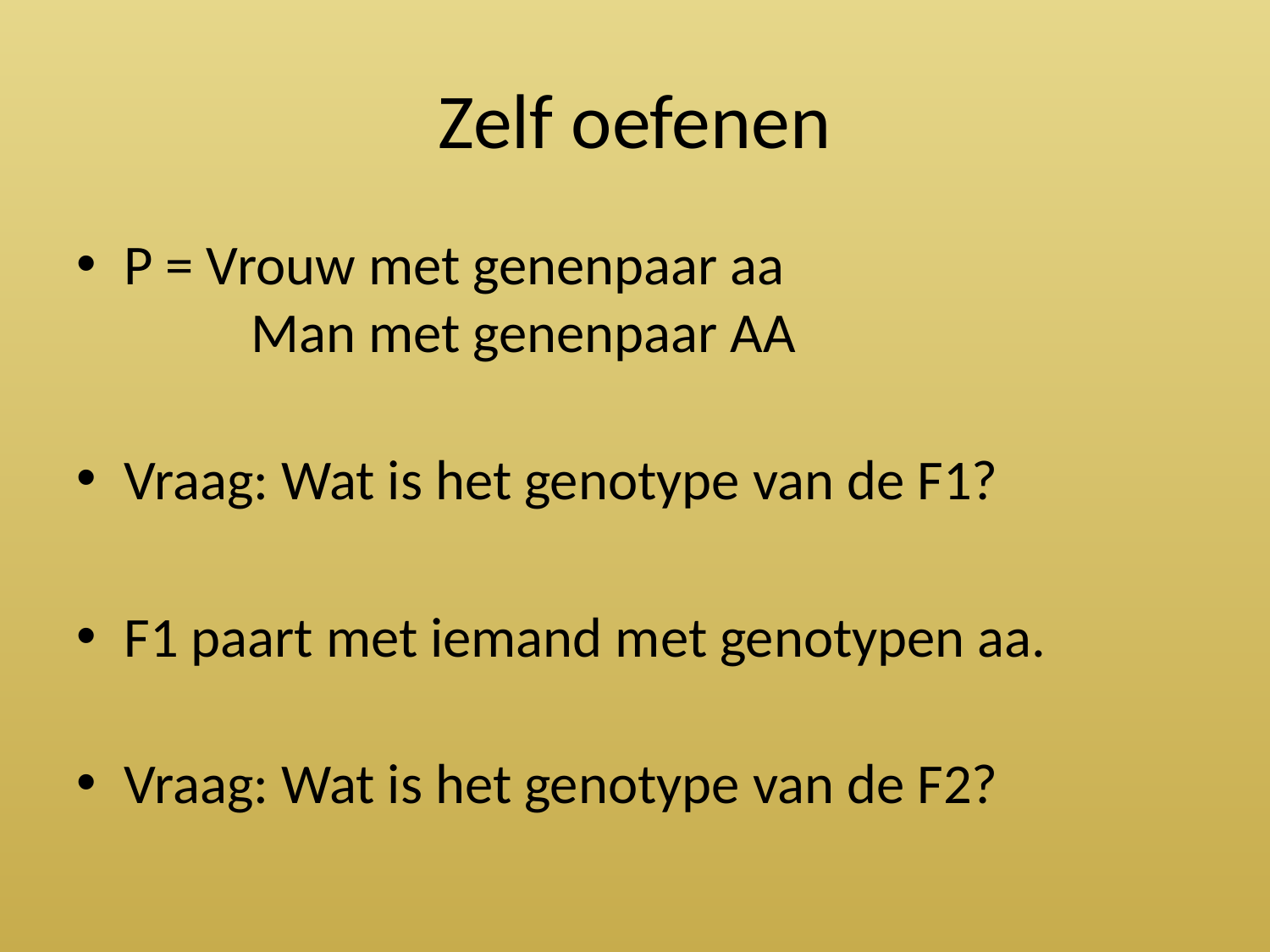

# Zelf oefenen
P = Vrouw met genenpaar aa
	Man met genenpaar AA
Vraag: Wat is het genotype van de F1?

F1 paart met iemand met genotypen aa.
Vraag: Wat is het genotype van de F2?